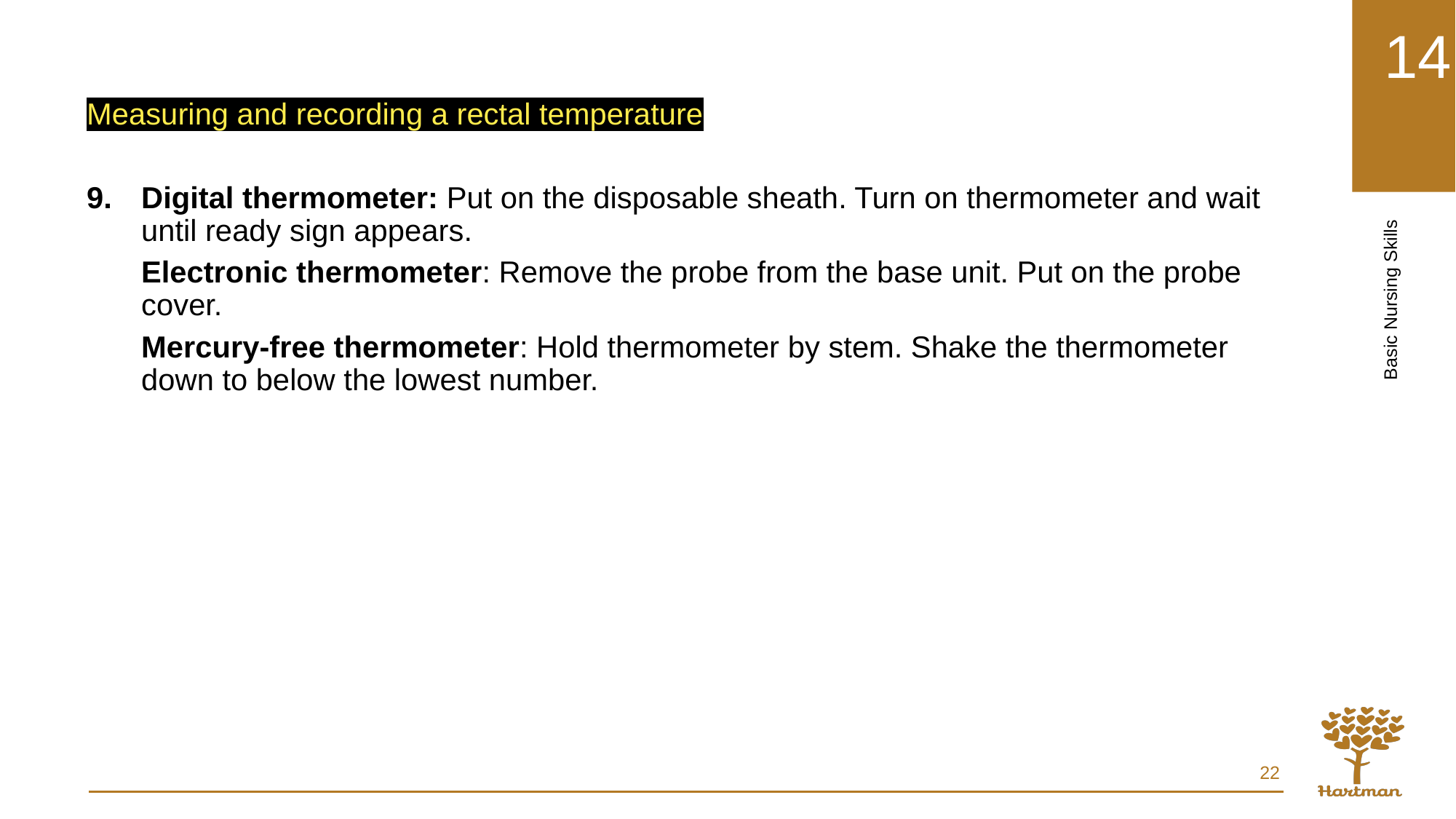

Measuring and recording a rectal temperature

Digital thermometer: Put on the disposable sheath. Turn on thermometer and wait until ready sign appears.
Electronic thermometer: Remove the probe from the base unit. Put on the probe cover.
Mercury-free thermometer: Hold thermometer by stem. Shake the thermometer down to below the lowest number.

22